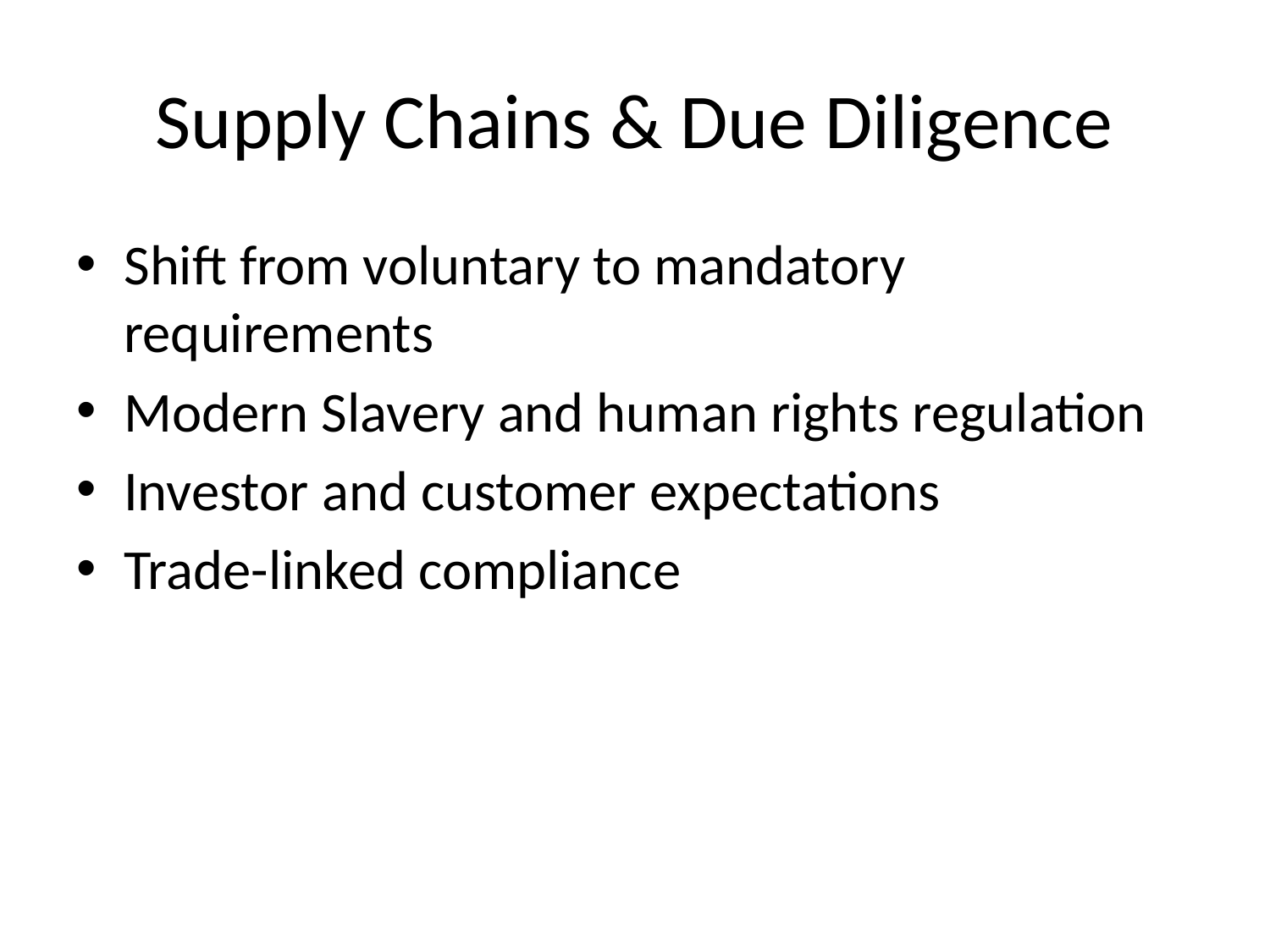

# Supply Chains & Due Diligence
Shift from voluntary to mandatory requirements
Modern Slavery and human rights regulation
Investor and customer expectations
Trade-linked compliance